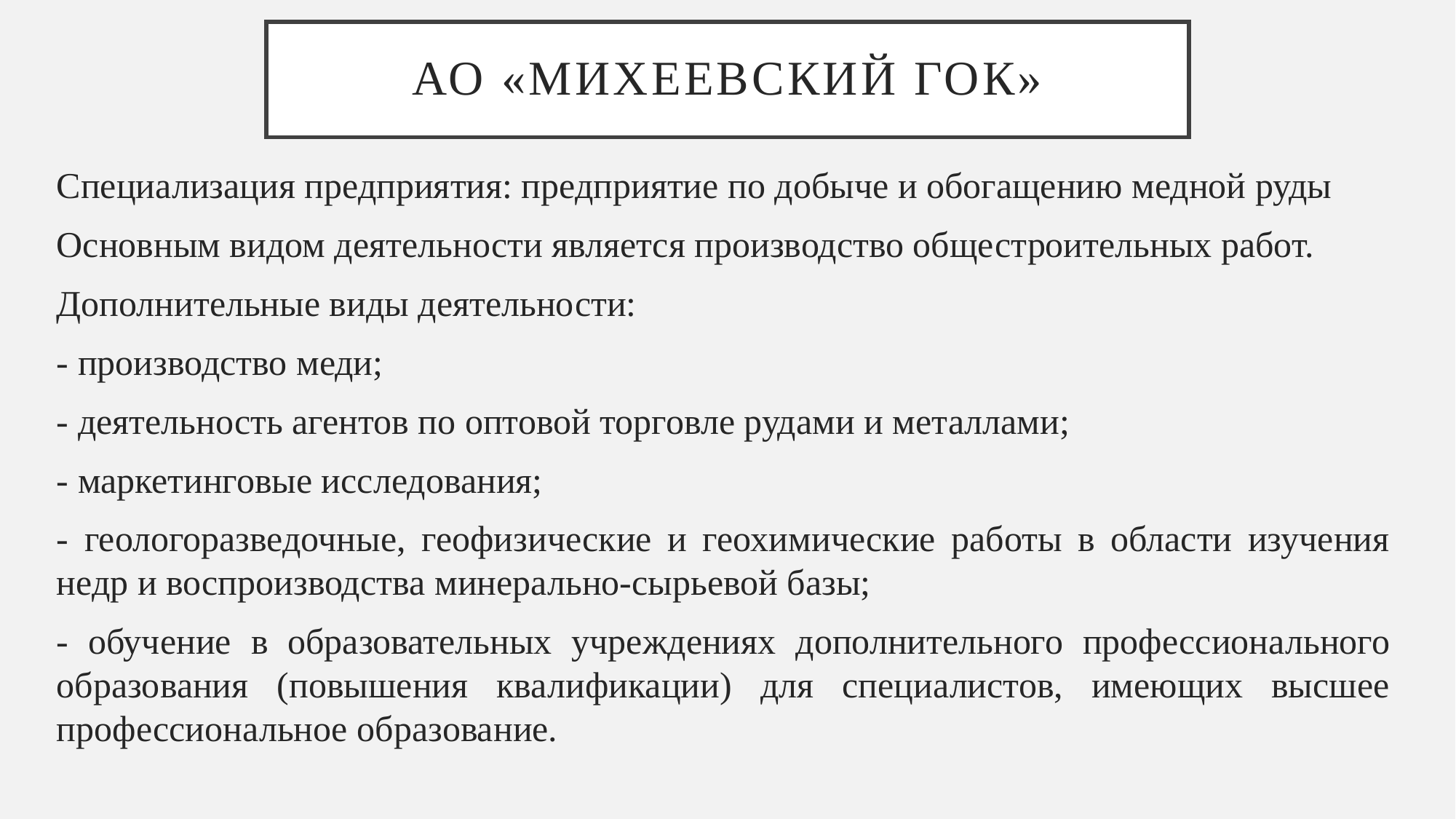

# АО «Михеевский ГОК»
Специализация предприятия: предприятие по добыче и обогащению медной руды
Основным видом деятельности является производство общестроительных работ.
Дополнительные виды деятельности:
- производство меди;
- деятельность агентов по оптовой торговле рудами и металлами;
- маркетинговые исследования;
- геологоразведочные, геофизические и геохимические работы в области изучения недр и воспроизводства минерально-сырьевой базы;
- обучение в образовательных учреждениях дополнительного профессионального образования (повышения квалификации) для специалистов, имеющих высшее профессиональное образование.